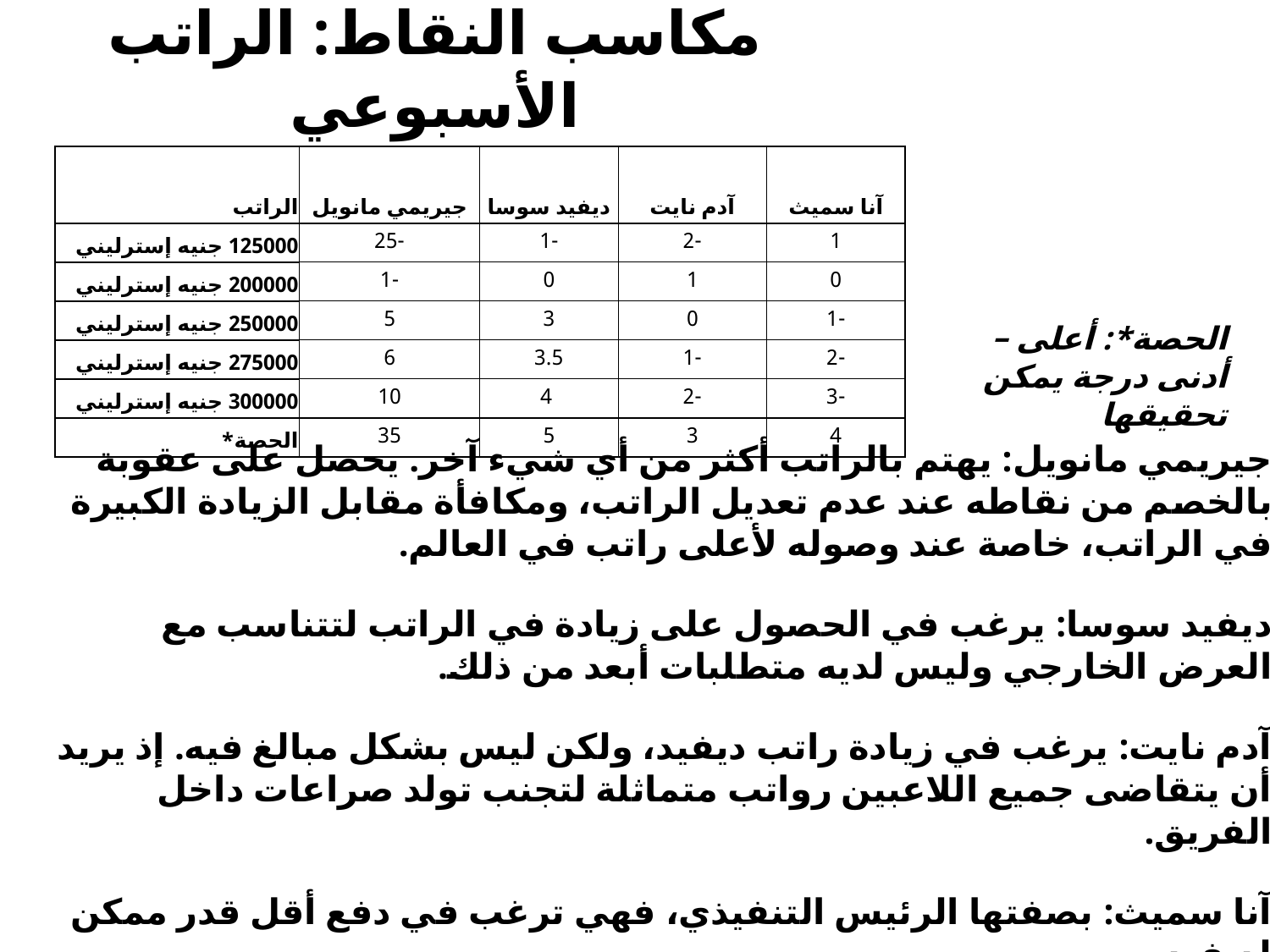

# مكاسب النقاط: الراتب الأسبوعي
| الراتب | جيريمي مانويل | ديفيد سوسا | آدم نايت | آنا سميث |
| --- | --- | --- | --- | --- |
| 125000 جنيه إسترليني | -25 | -1 | -2 | 1 |
| 200000 جنيه إسترليني | -1 | 0 | 1 | 0 |
| 250000 جنيه إسترليني | 5 | 3 | 0 | -1 |
| 275000 جنيه إسترليني | 6 | 3.5 | -1 | -2 |
| 300000 جنيه إسترليني | 10 | 4 | -2 | -3 |
| الحصة\* | 35 | 5 | 3 | 4 |
الحصة*: أعلى – أدنى درجة يمكن تحقيقها
جيريمي مانويل: يهتم بالراتب أكثر من أي شيء آخر. يحصل على عقوبة بالخصم من نقاطه عند عدم تعديل الراتب، ومكافأة مقابل الزيادة الكبيرة في الراتب، خاصة عند وصوله لأعلى راتب في العالم.

ديفيد سوسا: يرغب في الحصول على زيادة في الراتب لتتناسب مع العرض الخارجي وليس لديه متطلبات أبعد من ذلك.

آدم نايت: يرغب في زيادة راتب ديفيد، ولكن ليس بشكل مبالغ فيه. إذ يريد أن يتقاضى جميع اللاعبين رواتب متماثلة لتجنب تولد صراعات داخل الفريق.

آنا سميث: بصفتها الرئيس التنفيذي، فهي ترغب في دفع أقل قدر ممكن لديفيد.